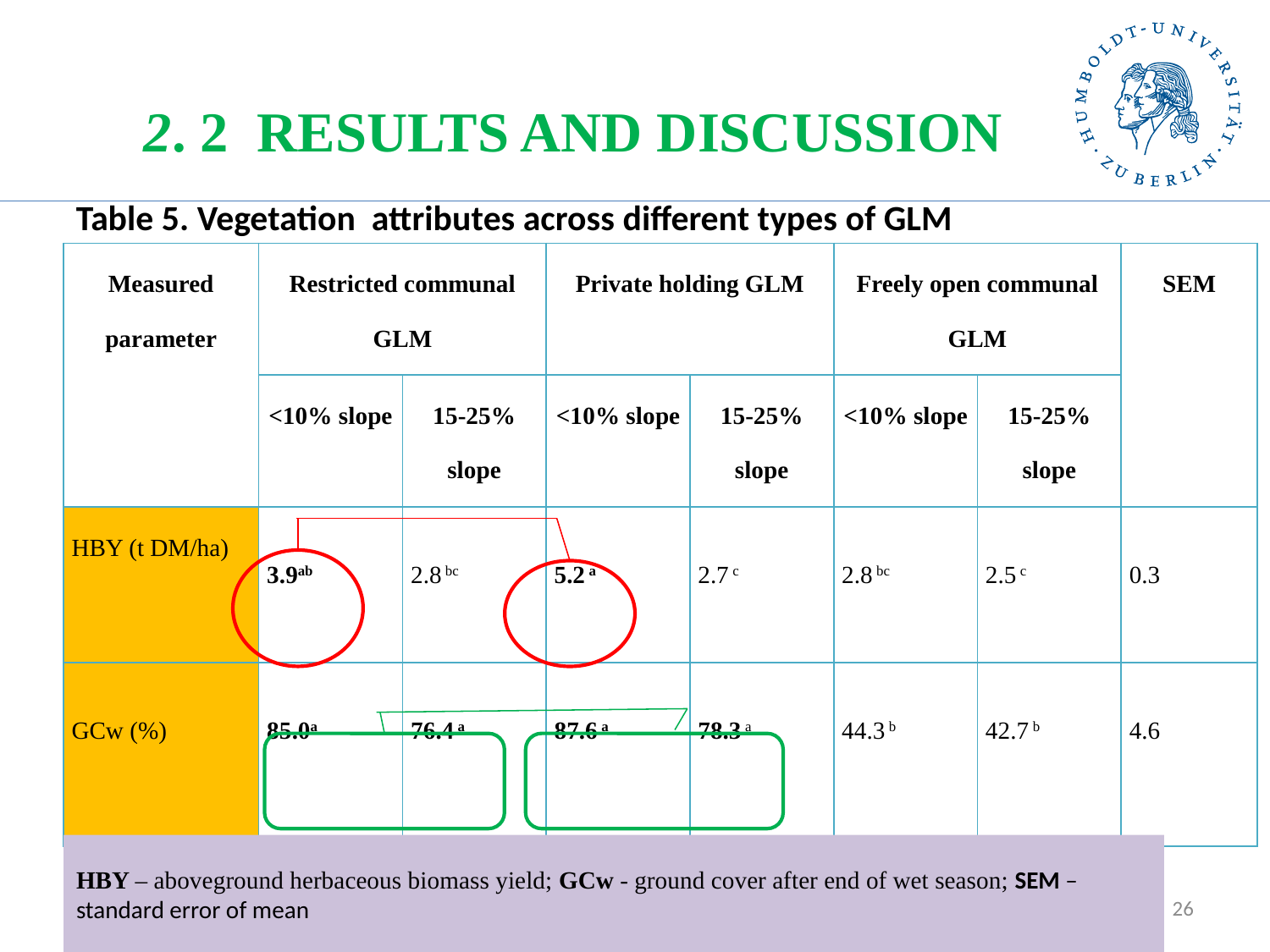

# 2. 2  RESULTS AND DISCUSSION
Table 5. Vegetation  attributes across different types of GLM
| Measured parameter | Restricted communal GLM |  | Private holding GLM |  | Freely open communal GLM |  | SEM |
| --- | --- | --- | --- | --- | --- | --- | --- |
|  | <10% slope | 15-25% slope | <10% slope | 15-25% slope | <10% slope | 15-25% slope |  |
| HBY (t DM/ha) | 3.9ab | 2.8 bc | 5.2 a | 2.7 c | 2.8 bc | 2.5 c | 0.3 |
| GCw (%) | 85.0a | 76.4 a | 87.6 a | 78.3 a | 44.3 b | 42.7 b | 4.6 |

HBY – aboveground herbaceous biomass yield; GCw - ground cover after end of wet season; SEM – standard error of mean
26